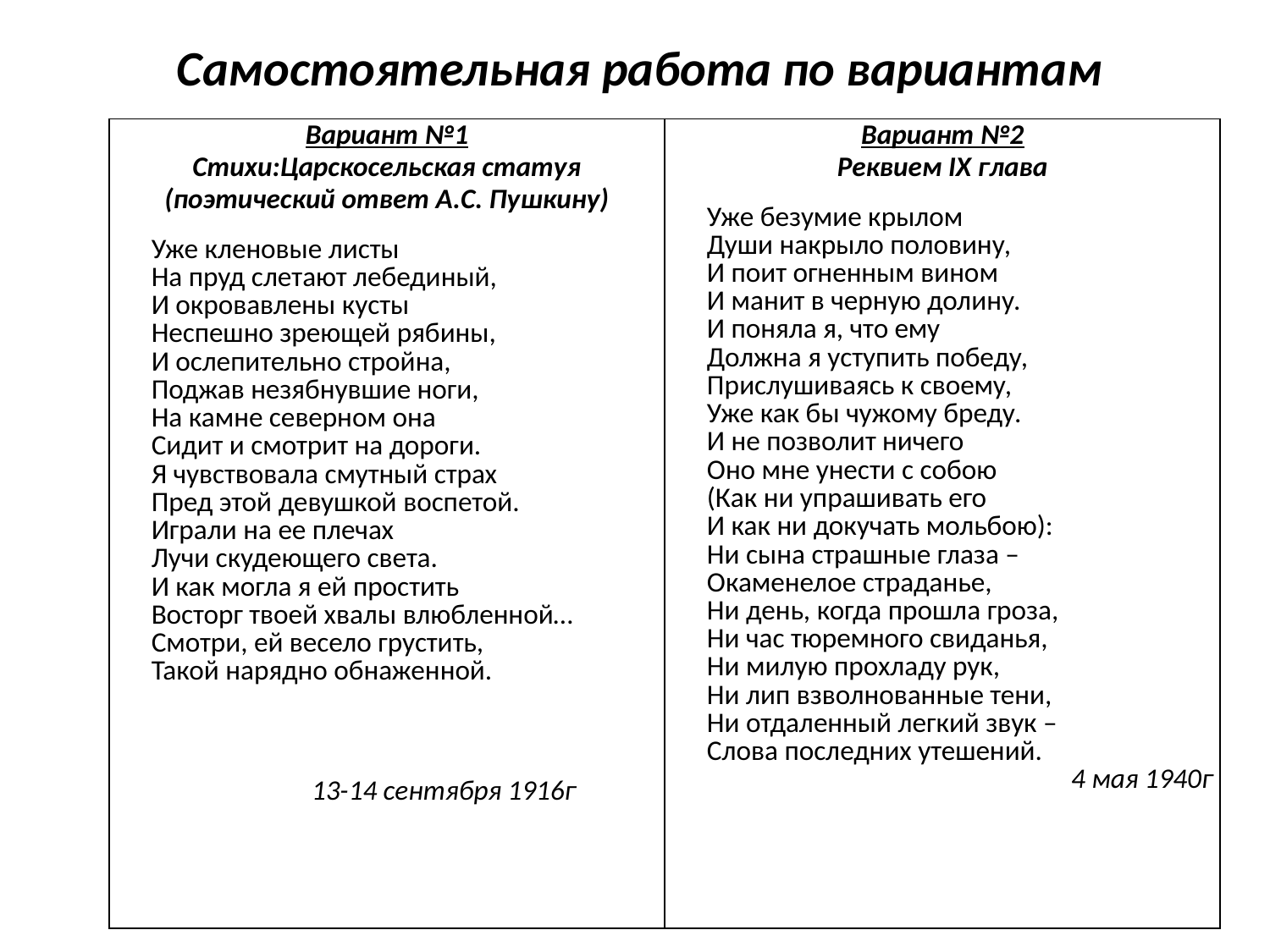

Самостоятельная работа по вариантам
| Вариант №1 Стихи:Царскосельская статуя (поэтический ответ А.С. Пушкину) Уже кленовые листы На пруд слетают лебединый, И окровавлены кусты Неспешно зреющей рябины, И ослепительно стройна, Поджав незябнувшие ноги, На камне северном она Сидит и смотрит на дороги. Я чувствовала смутный страх Пред этой девушкой воспетой. Играли на ее плечах Лучи скудеющего света. И как могла я ей простить Восторг твоей хвалы влюбленной… Смотри, ей весело грустить, Такой нарядно обнаженной. 13-14 сентября 1916г | Вариант №2 Реквием IX глава Уже безумие крылом Души накрыло половину, И поит огненным вином И манит в черную долину. И поняла я, что ему Должна я уступить победу, Прислушиваясь к своему, Уже как бы чужому бреду. И не позволит ничего Оно мне унести с собою (Как ни упрашивать его И как ни докучать мольбою): Ни сына страшные глаза – Окаменелое страданье, Ни день, когда прошла гроза, Ни час тюремного свиданья, Ни милую прохладу рук, Ни лип взволнованные тени, Ни отдаленный легкий звук – Слова последних утешений. 4 мая 1940г |
| --- | --- |